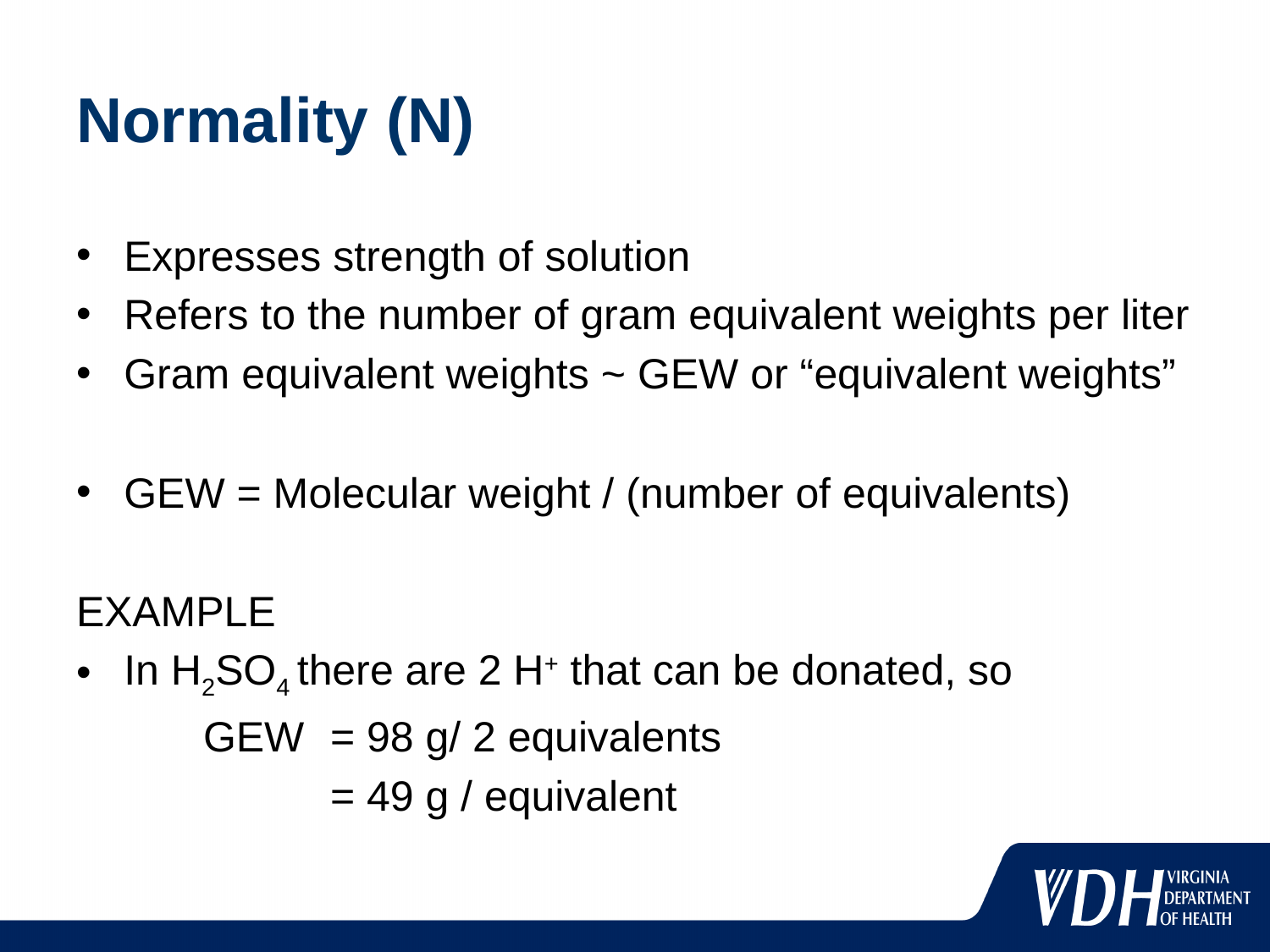

# Normality (N)
Expresses strength of solution
Refers to the number of gram equivalent weights per liter
Gram equivalent weights ~ GEW or “equivalent weights”

GEW = Molecular weight / (number of equivalents)

EXAMPLE
In H2SO4 there are 2 H+ that can be donated, so
	GEW 	= 98 g/ 2 equivalents
		= 49 g / equivalent